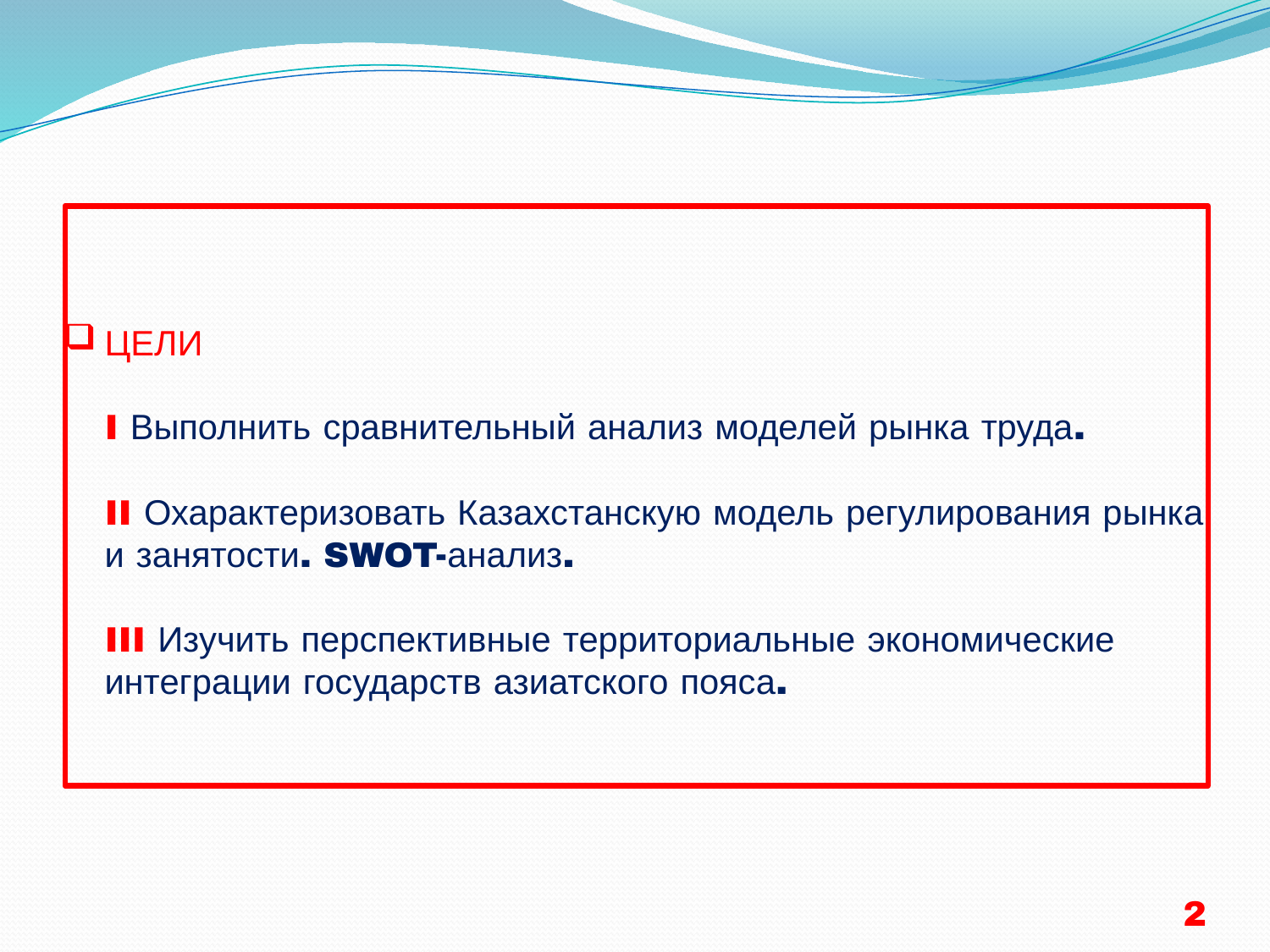

# ЦЕЛИ I Выполнить сравнительный анализ моделей рынка труда. II Охарактеризовать Казахстанскую модель регулирования рынка и занятости. SWOT-анализ. III Изучить перспективные территориальные экономические интеграции государств азиатского пояса.

2